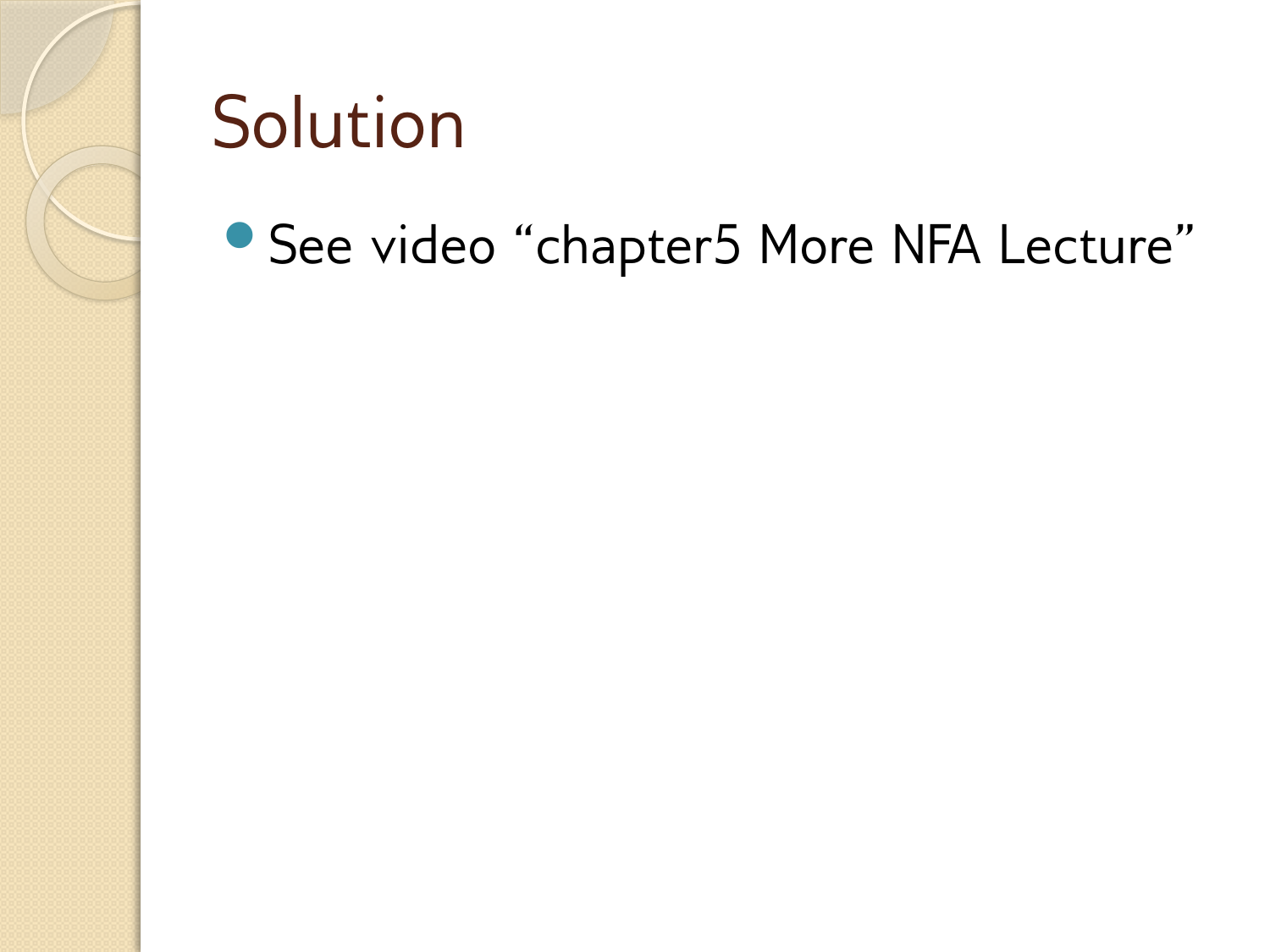

# Solution
See video “chapter5 More NFA Lecture”